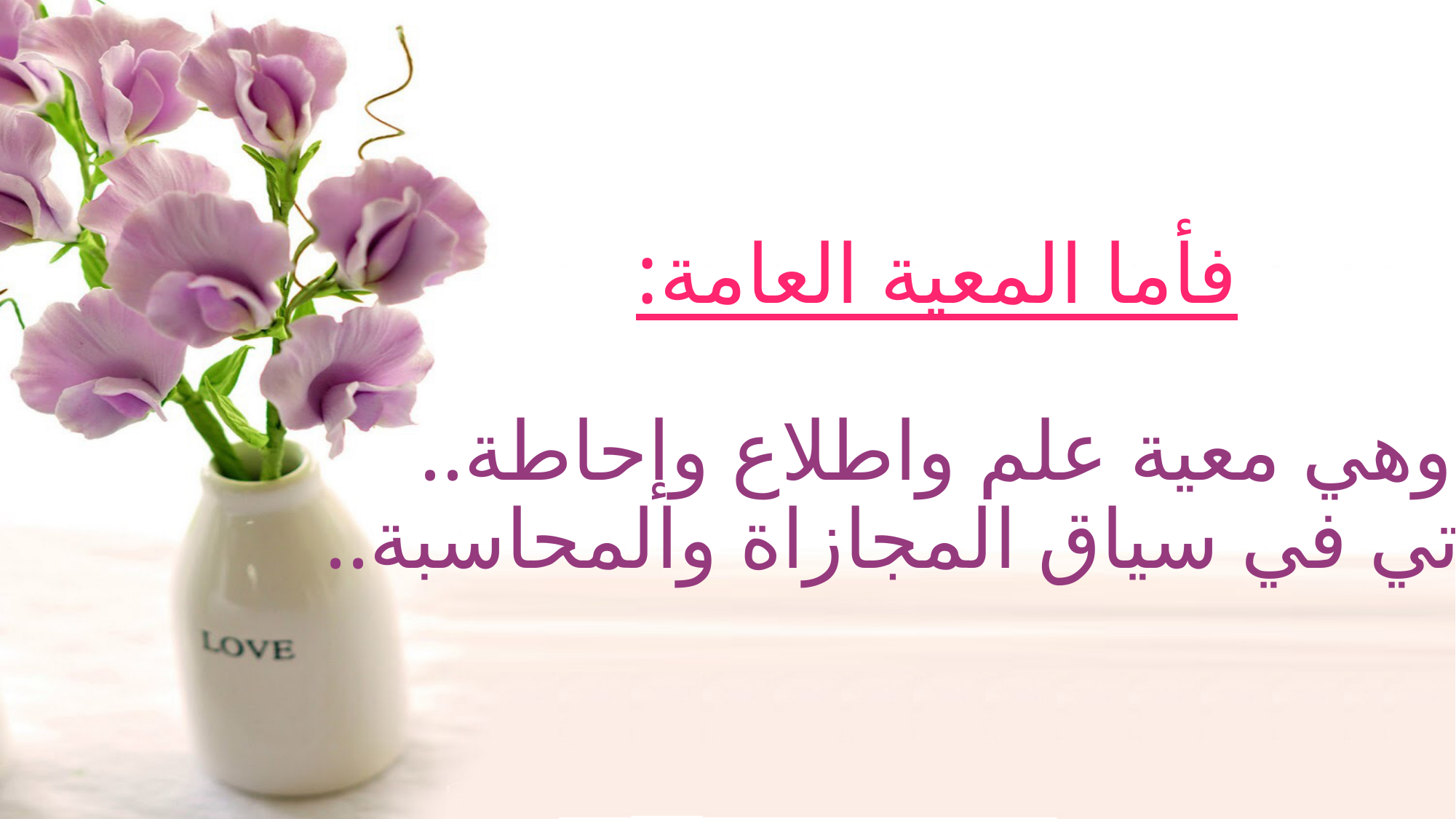

# فأما المعية العامة: وهي معية علم واطلاع وإحاطة.. وتأتي في سياق المجازاة والمحاسبة..